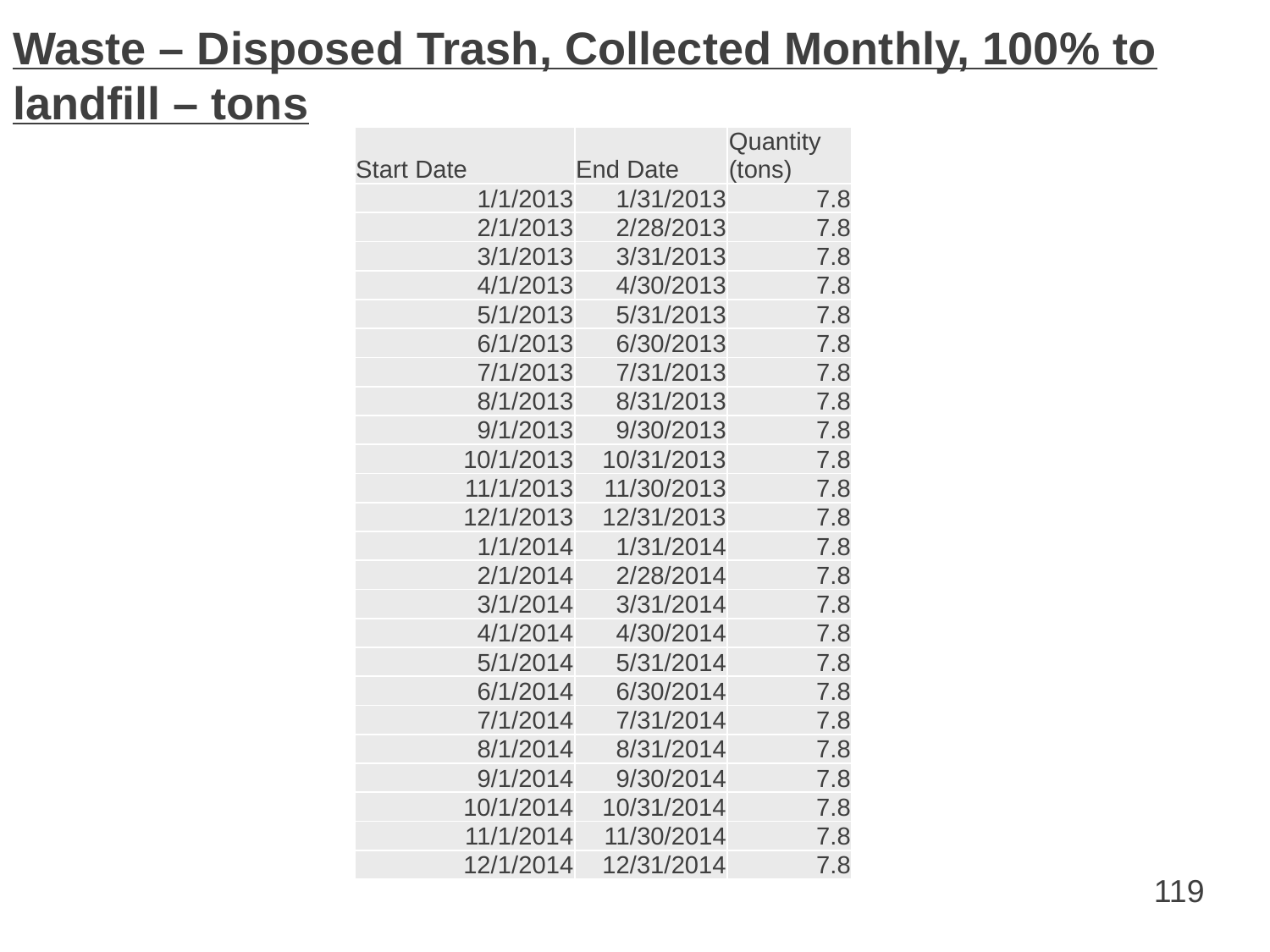

Waste – Disposed Trash, Collected Monthly, 100% to landfill – tons
| Start Date | End Date | Quantity (tons) |
| --- | --- | --- |
| 1/1/2013 | 1/31/2013 | 7.8 |
| 2/1/2013 | 2/28/2013 | 7.8 |
| 3/1/2013 | 3/31/2013 | 7.8 |
| 4/1/2013 | 4/30/2013 | 7.8 |
| 5/1/2013 | 5/31/2013 | 7.8 |
| 6/1/2013 | 6/30/2013 | 7.8 |
| 7/1/2013 | 7/31/2013 | 7.8 |
| 8/1/2013 | 8/31/2013 | 7.8 |
| 9/1/2013 | 9/30/2013 | 7.8 |
| 10/1/2013 | 10/31/2013 | 7.8 |
| 11/1/2013 | 11/30/2013 | 7.8 |
| 12/1/2013 | 12/31/2013 | 7.8 |
| 1/1/2014 | 1/31/2014 | 7.8 |
| 2/1/2014 | 2/28/2014 | 7.8 |
| 3/1/2014 | 3/31/2014 | 7.8 |
| 4/1/2014 | 4/30/2014 | 7.8 |
| 5/1/2014 | 5/31/2014 | 7.8 |
| 6/1/2014 | 6/30/2014 | 7.8 |
| 7/1/2014 | 7/31/2014 | 7.8 |
| 8/1/2014 | 8/31/2014 | 7.8 |
| 9/1/2014 | 9/30/2014 | 7.8 |
| 10/1/2014 | 10/31/2014 | 7.8 |
| 11/1/2014 | 11/30/2014 | 7.8 |
| 12/1/2014 | 12/31/2014 | 7.8 |